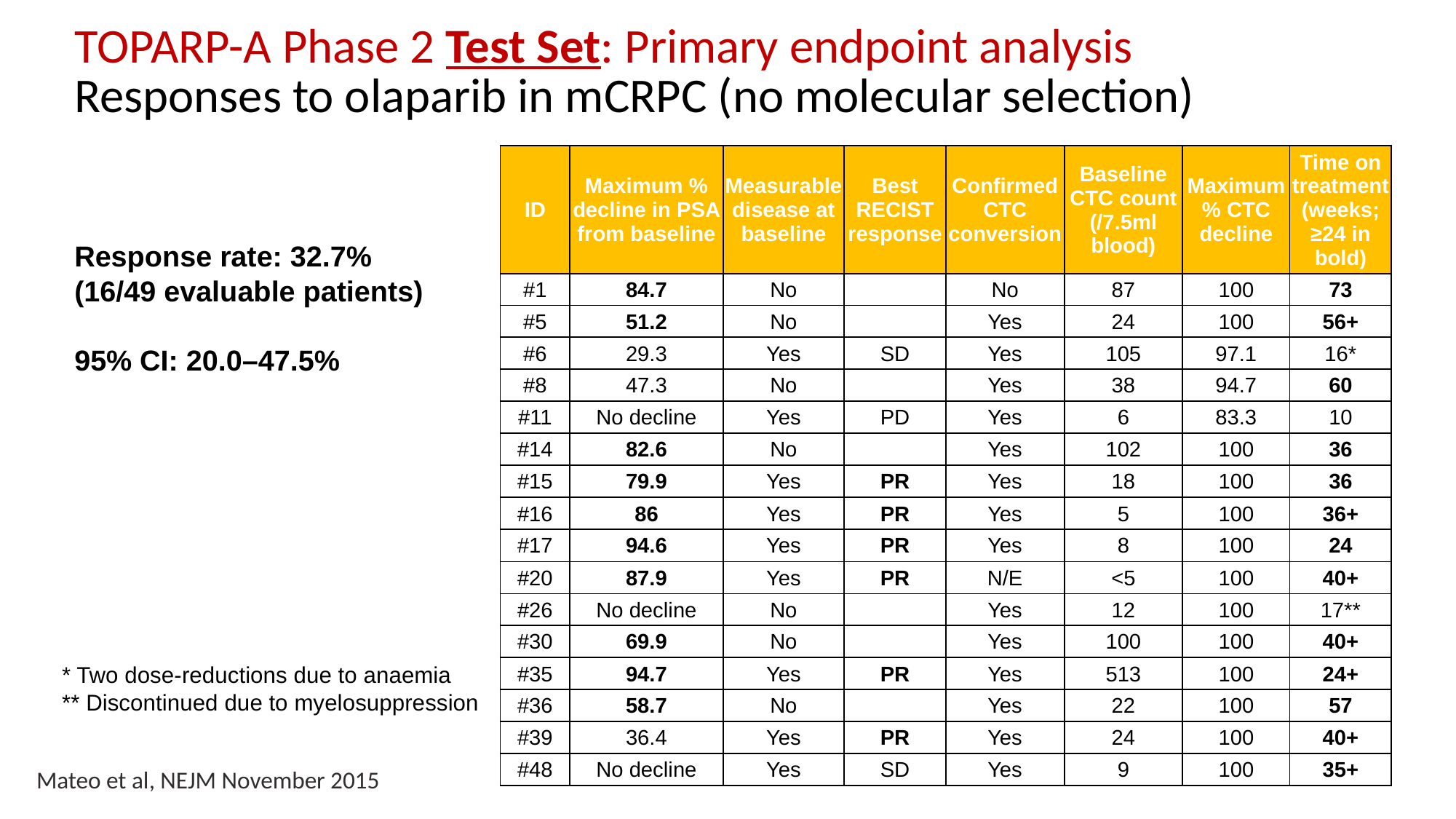

TOPARP-A Phase 2 Test Set: Primary endpoint analysis
Responses to olaparib in mCRPC (no molecular selection)
| ID | Maximum % decline in PSA from baseline | Measurable disease at baseline | Best RECIST response | Confirmed CTC conversion | Baseline CTC count (/7.5ml blood) | Maximum % CTC decline | Time on treatment (weeks; ≥24 in bold) |
| --- | --- | --- | --- | --- | --- | --- | --- |
| #1 | 84.7 | No |  | No | 87 | 100 | 73 |
| #5 | 51.2 | No |  | Yes | 24 | 100 | 56+ |
| #6 | 29.3 | Yes | SD | Yes | 105 | 97.1 | 16\* |
| #8 | 47.3 | No |  | Yes | 38 | 94.7 | 60 |
| #11 | No decline | Yes | PD | Yes | 6 | 83.3 | 10 |
| #14 | 82.6 | No |  | Yes | 102 | 100 | 36 |
| #15 | 79.9 | Yes | PR | Yes | 18 | 100 | 36 |
| #16 | 86 | Yes | PR | Yes | 5 | 100 | 36+ |
| #17 | 94.6 | Yes | PR | Yes | 8 | 100 | 24 |
| #20 | 87.9 | Yes | PR | N/E | <5 | 100 | 40+ |
| #26 | No decline | No |  | Yes | 12 | 100 | 17\*\* |
| #30 | 69.9 | No |  | Yes | 100 | 100 | 40+ |
| #35 | 94.7 | Yes | PR | Yes | 513 | 100 | 24+ |
| #36 | 58.7 | No |  | Yes | 22 | 100 | 57 |
| #39 | 36.4 | Yes | PR | Yes | 24 | 100 | 40+ |
| #48 | No decline | Yes | SD | Yes | 9 | 100 | 35+ |
Response rate: 32.7%
(16/49 evaluable patients)

95% CI: 20.0–47.5%
* Two dose-reductions due to anaemia
** Discontinued due to myelosuppression
Mateo et al, NEJM November 2015